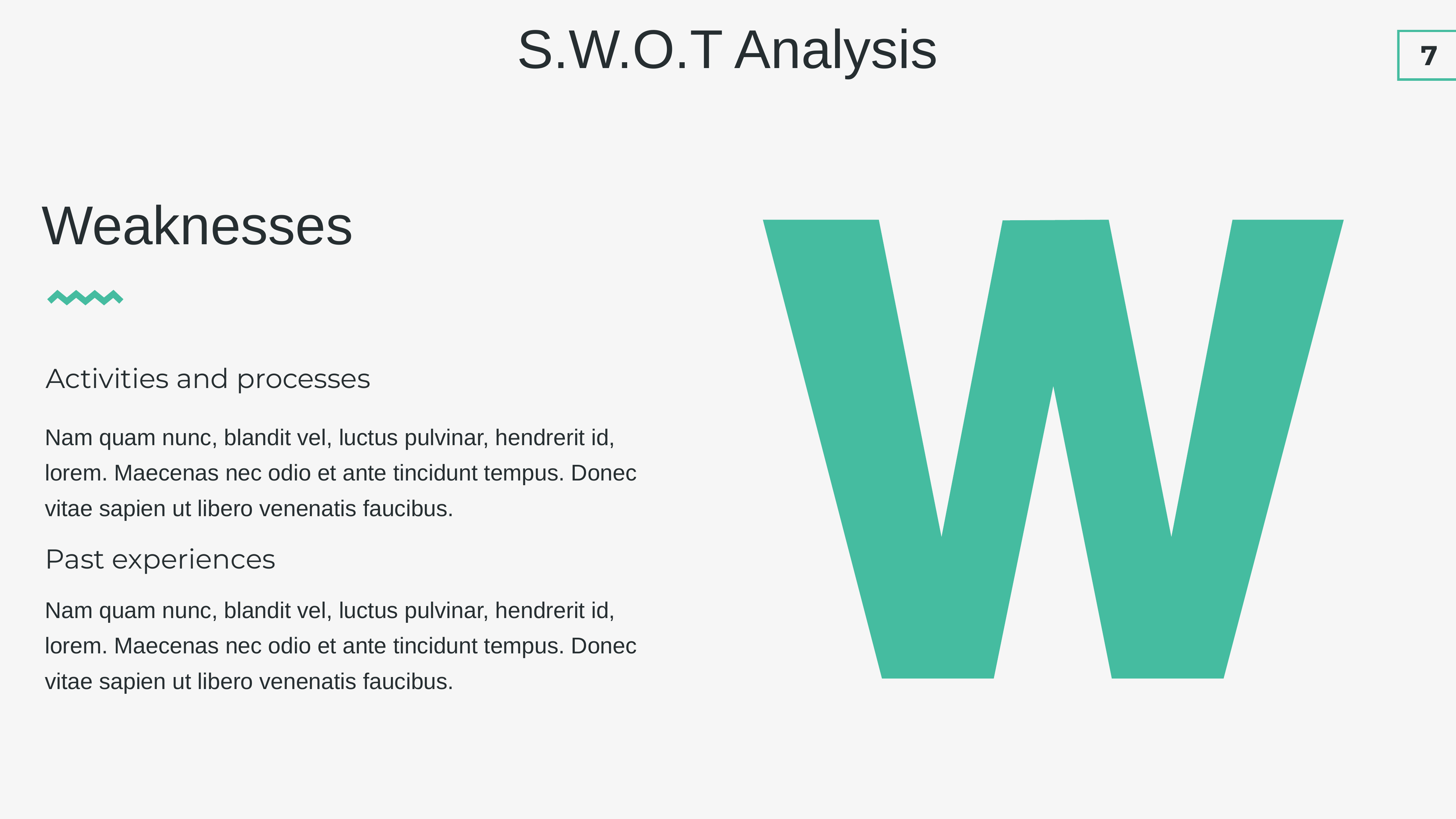

S.W.O.T Analysis
7
Weaknesses

Activities and processes
Nam quam nunc, blandit vel, luctus pulvinar, hendrerit id, lorem. Maecenas nec odio et ante tincidunt tempus. Donec vitae sapien ut libero venenatis faucibus.
Past experiences
Nam quam nunc, blandit vel, luctus pulvinar, hendrerit id, lorem. Maecenas nec odio et ante tincidunt tempus. Donec vitae sapien ut libero venenatis faucibus.